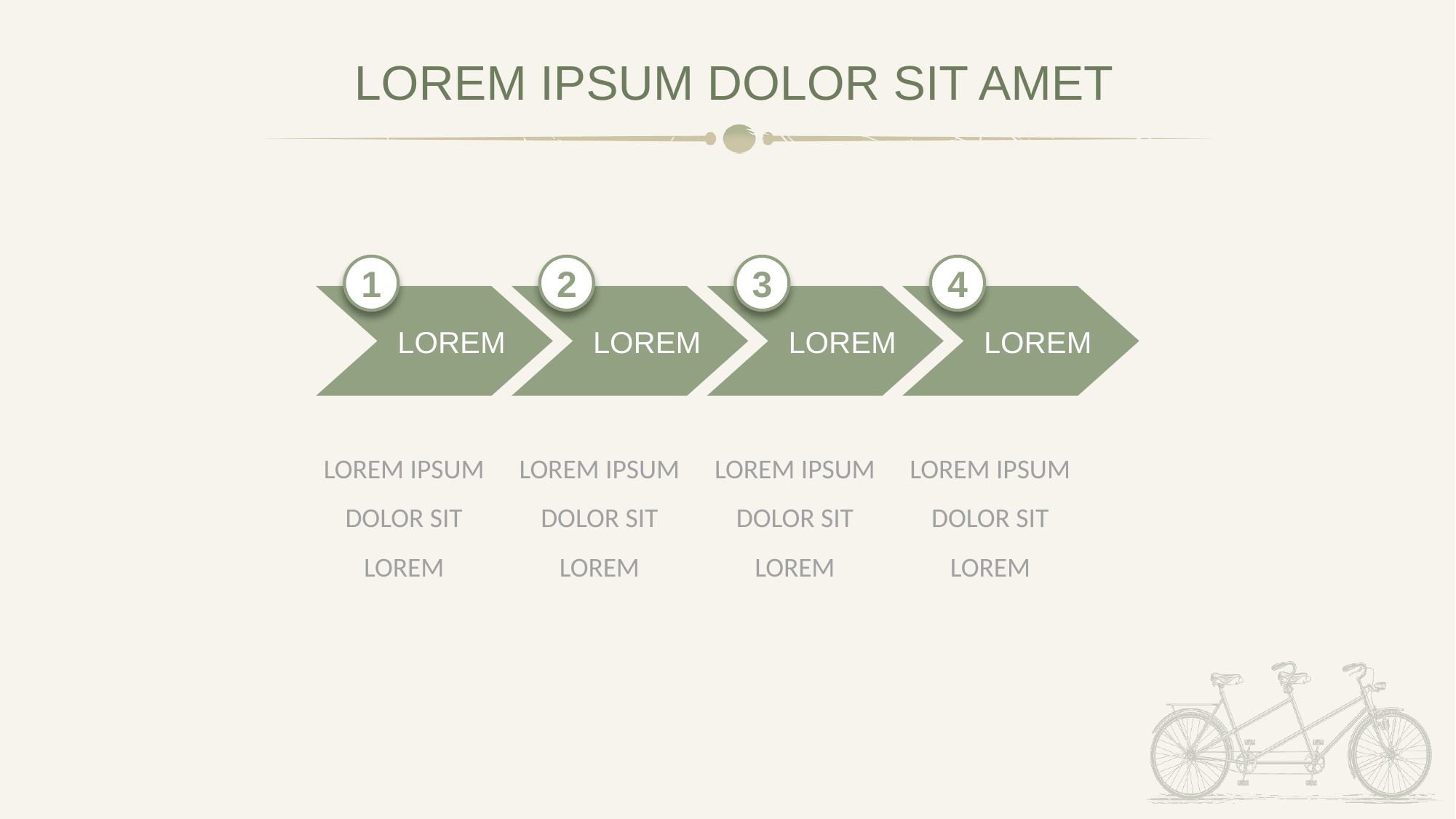

# LOREM IPSUM DOLOR SIT AMET
1
2
3
4
LOREM
LOREM
LOREM
LOREM
LOREM IPSUM DOLOR SIT
LOREM
LOREM IPSUM DOLOR SIT
LOREM
LOREM IPSUM DOLOR SIT
LOREM
LOREM IPSUM DOLOR SIT
LOREM